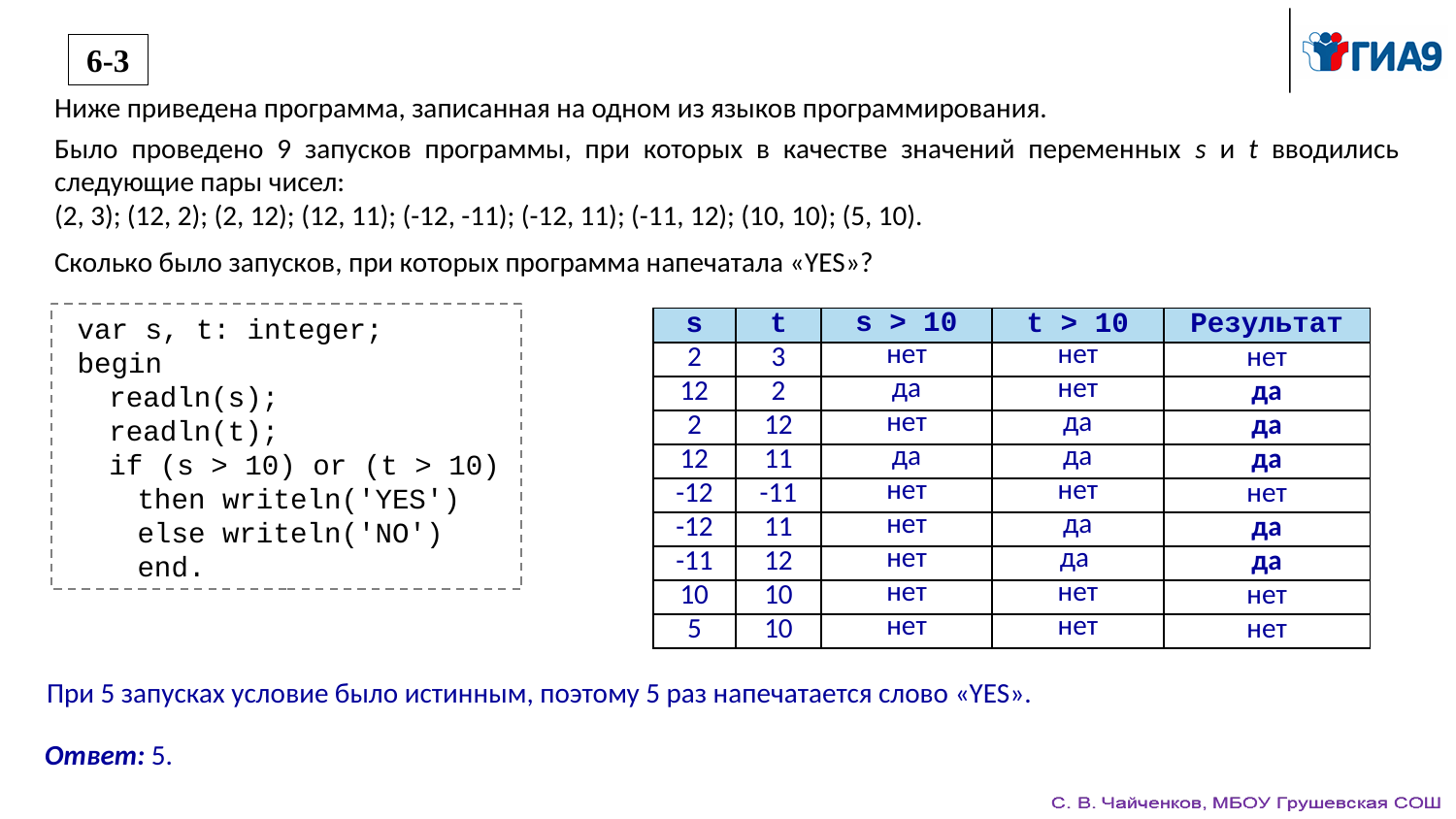

6-3
Ниже приведена программа, записанная на одном из языков программирования.
Было проведено 9 запусков программы, при которых в качестве значений переменных s и t вводились следующие пары чисел:
(2, 3); (12, 2); (2, 12); (12, 11); (-12, -11); (-12, 11); (-11, 12); (10, 10); (5, 10).
Сколько было запусков, при которых программа напечатала «YES»?
var s, t: integer;
begin
readln(s);
readln(t);
if (s > 10) or (t > 10)
then writeln('YES')
else writeln('NO')
end.
| s | t | s > 10 | t > 10 | Результат |
| --- | --- | --- | --- | --- |
| 2 | 3 | нет | нет | нет |
| 12 | 2 | да | нет | да |
| 2 | 12 | нет | да | да |
| 12 | 11 | да | да | да |
| -12 | -11 | нет | нет | нет |
| -12 | 11 | нет | да | да |
| -11 | 12 | нет | да | да |
| 10 | 10 | нет | нет | нет |
| 5 | 10 | нет | нет | нет |
При 5 запусках условие было истинным, поэтому 5 раз напечатается слово «YES».
Ответ: 5.